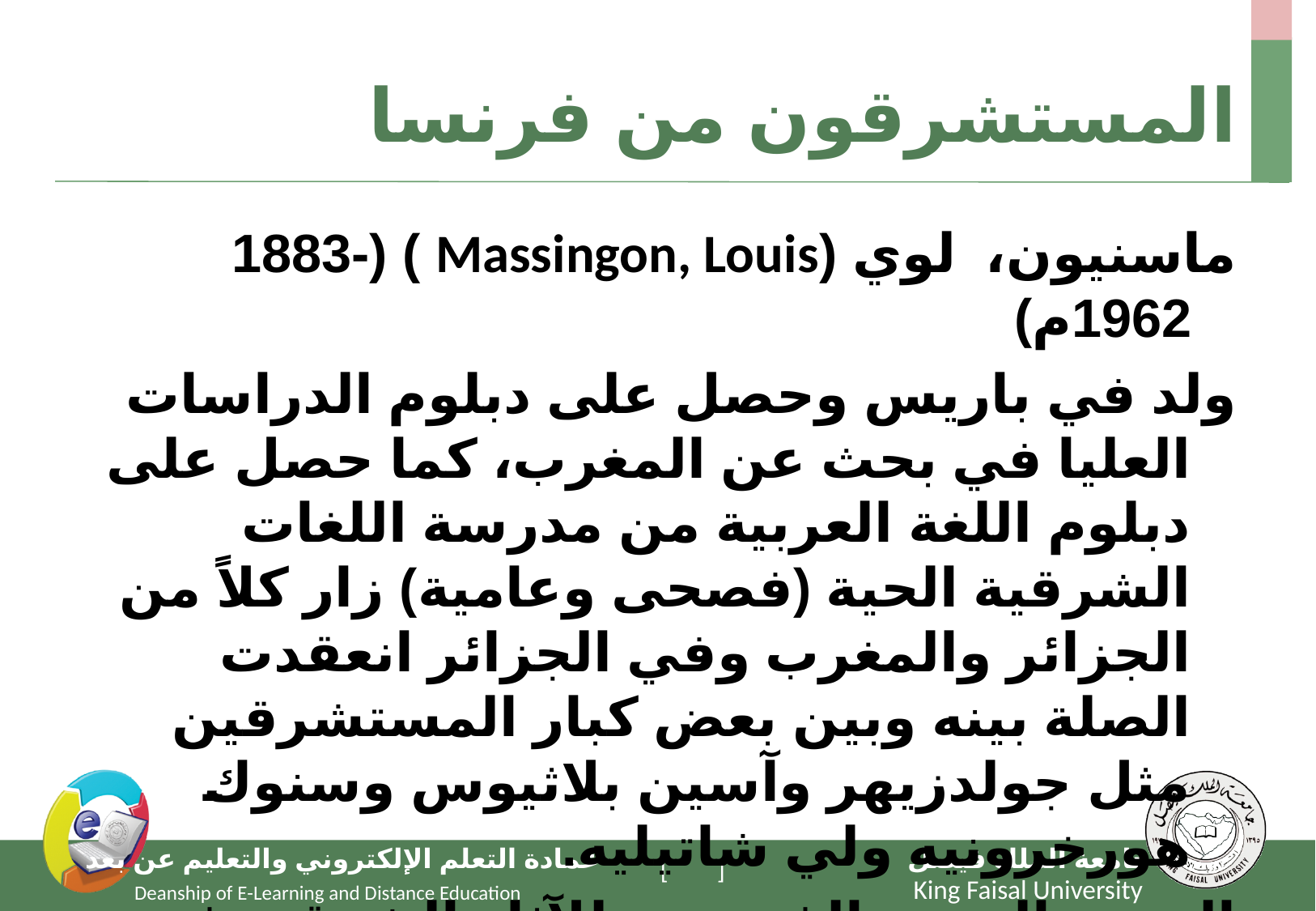

# المستشرقون من فرنسا
ماسنيون،  لوي (Massingon, Louis ) (1883-1962م)
ولد في باريس وحصل على دبلوم الدراسات العليا في بحث عن المغرب، كما حصل على دبلوم اللغة العربية من مدرسة اللغات الشرقية الحية (فصحى وعامية) زار كلاً من الجزائر والمغرب وفي الجزائر انعقدت الصلة بينه وبين بعض كبار المستشرقين مثل جولدزيهر وآسين بلاثيوس وسنوك هورخرونيه ولي شاتيليه.
التحق بالمعهد الفرنسي للآثار الشرقية في القاهرة عدة أعوام (1907م-1908م) وفي عام 1909م عاد إلى مصر وهناك حضر بعض دروس الأزهر وكان مرتدياً الزي الأزهري، زار العديد من البلاد الإسلامية منها الحجاز والقاهرة والقدس ولبنان وتركيا، عمل معيداً في كرسي الاجتماع الإسلامي في معهد فرنسا (1919م-1924م) وأصبح أستاذ كرسي (1926م-1954م) ومديراً للدراسات في المدرسة العلمية العليا حتى تقاعده عام 1954م.
لقد اشتهر ماسنيون باهتمامه بالتصوف الإسلامي وبخاصة بالحلاج حيث حقّق ديوان الحلاج (الطواسين) وكانت رسالته للدكتوراه بعنوان (آلام الحلاج شهيد التصوف) في جزأين وقد نشرت في كتاب تزيد صفحاته على ألف صفحة (ترجم الكتاب إلى اللغة الإنجليزية) وله اهتمام بالشيعة والتشيع، وعرف عن لويس صلته بالحكومة الفرنسية وتقديمه المشورة لها.
3